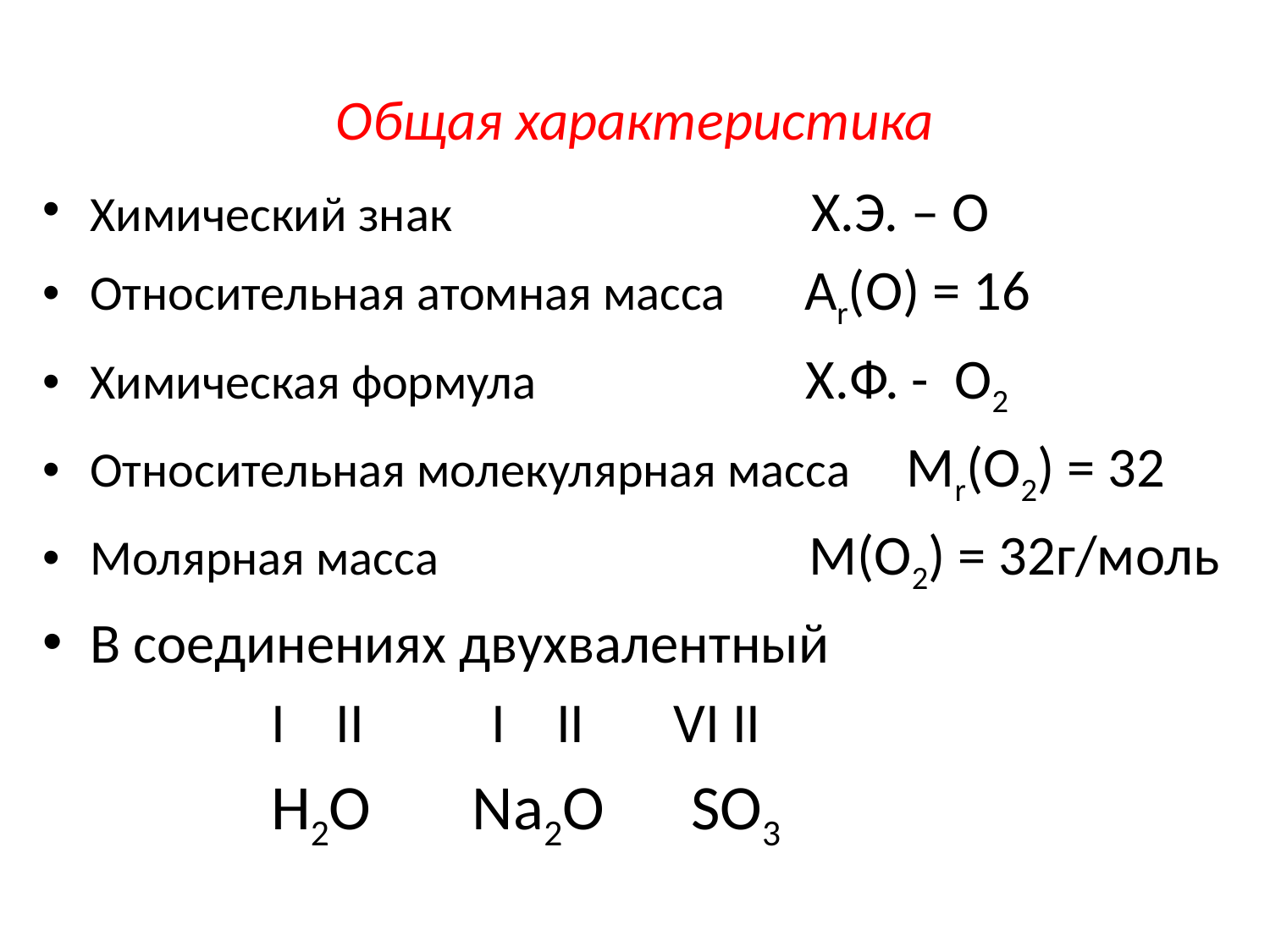

# Общая характеристика
Химический знак                                Х.Э. – О
Относительная атомная масса       Аr(О) = 16
Химическая формула                        Х.Ф. -  О2
Относительная молекулярная масса     Мr(О2) = 32
Молярная масса                                 М(О2) = 32г/моль
В соединениях двухвалентный
                  I    II          I    II       VI II
                  Н2О       Na2O      SO3